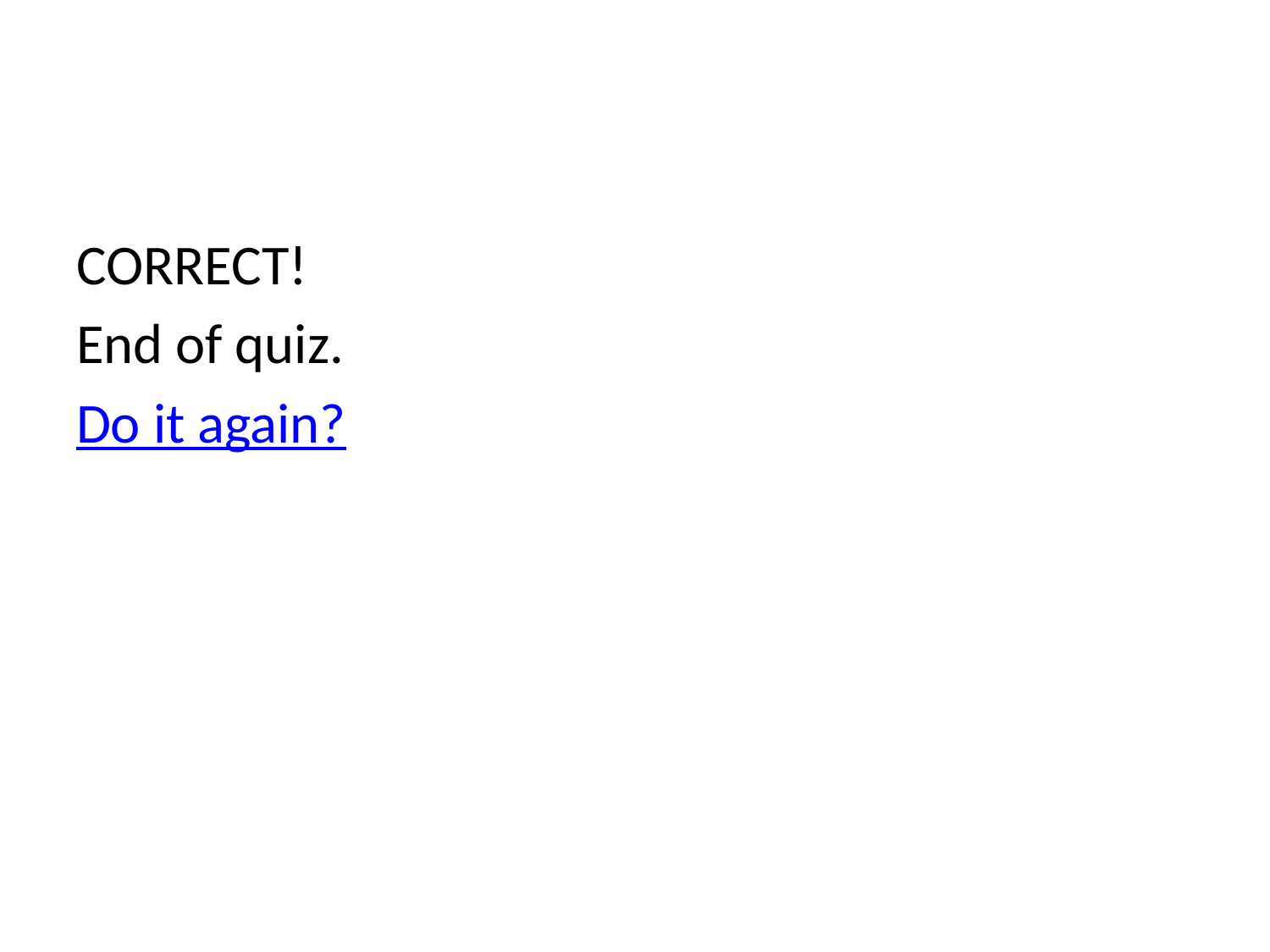

#
CORRECT!
End of quiz.
Do it again?